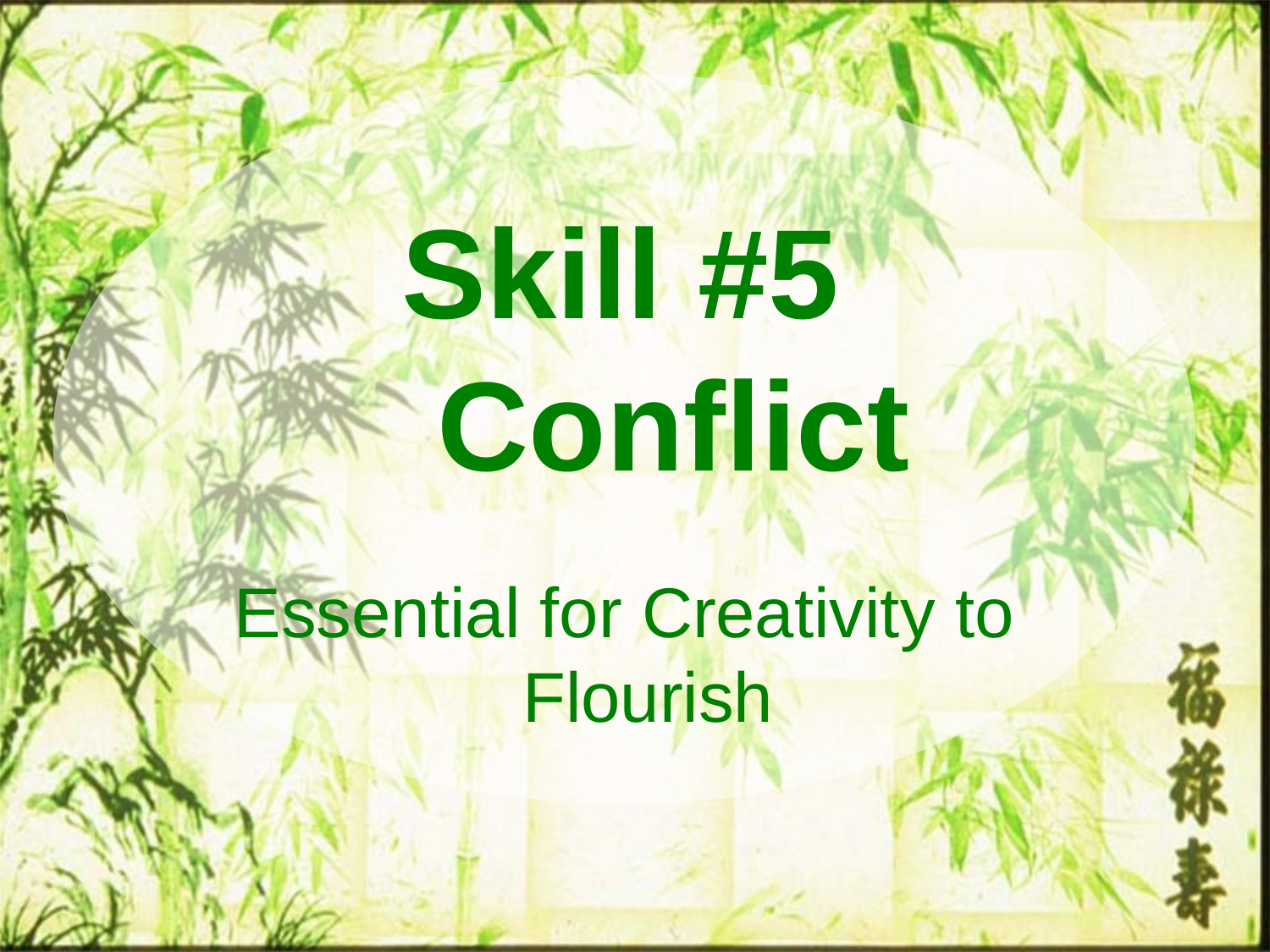

# Skill #5 Conflict
Essential for Creativity to Flourish